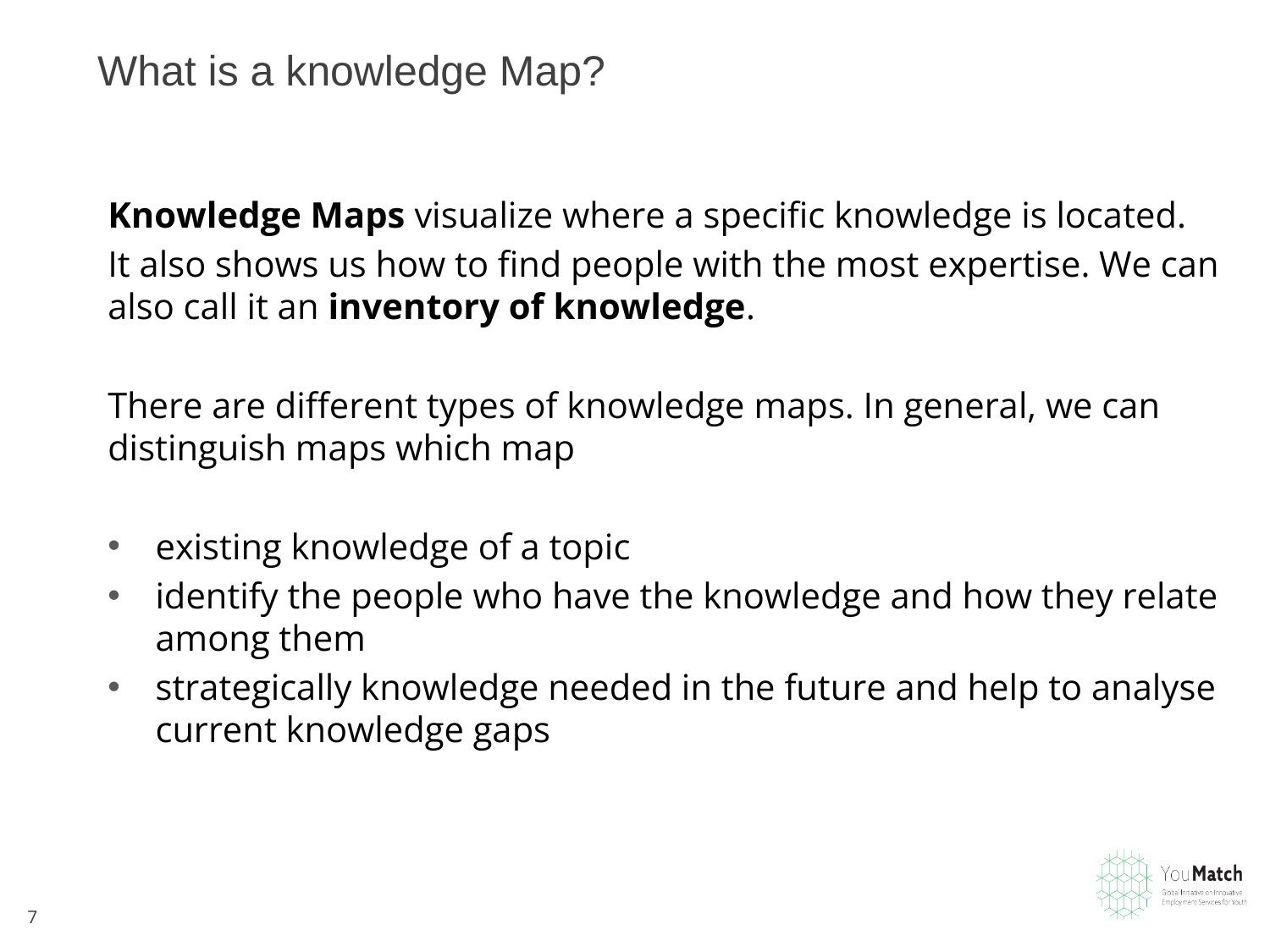

# What is a knowledge Map?
Knowledge Maps visualize where a specific knowledge is located.
It also shows us how to find people with the most expertise. We can also call it an inventory of knowledge.

There are different types of knowledge maps. In general, we can distinguish maps which map

existing knowledge of a topic
identify the people who have the knowledge and how they relate among them
strategically knowledge needed in the future and help to analyse current knowledge gaps

7